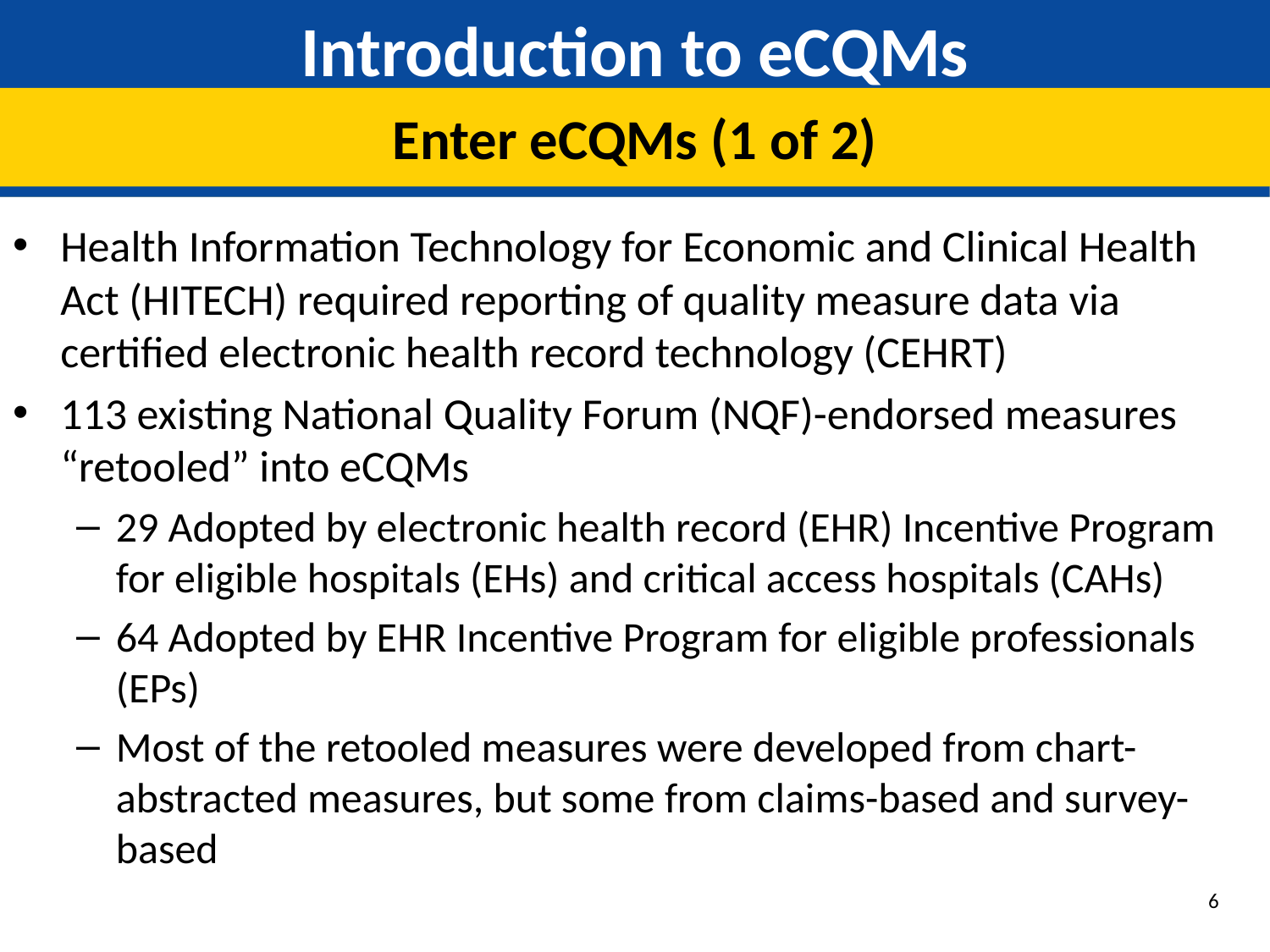

# Introduction to eCQMs
Enter eCQMs (1 of 2)
Health Information Technology for Economic and Clinical Health Act (HITECH) required reporting of quality measure data via certified electronic health record technology (CEHRT)
113 existing National Quality Forum (NQF)-endorsed measures “retooled” into eCQMs
29 Adopted by electronic health record (EHR) Incentive Program for eligible hospitals (EHs) and critical access hospitals (CAHs)
64 Adopted by EHR Incentive Program for eligible professionals (EPs)
Most of the retooled measures were developed from chart-abstracted measures, but some from claims-based and survey-based